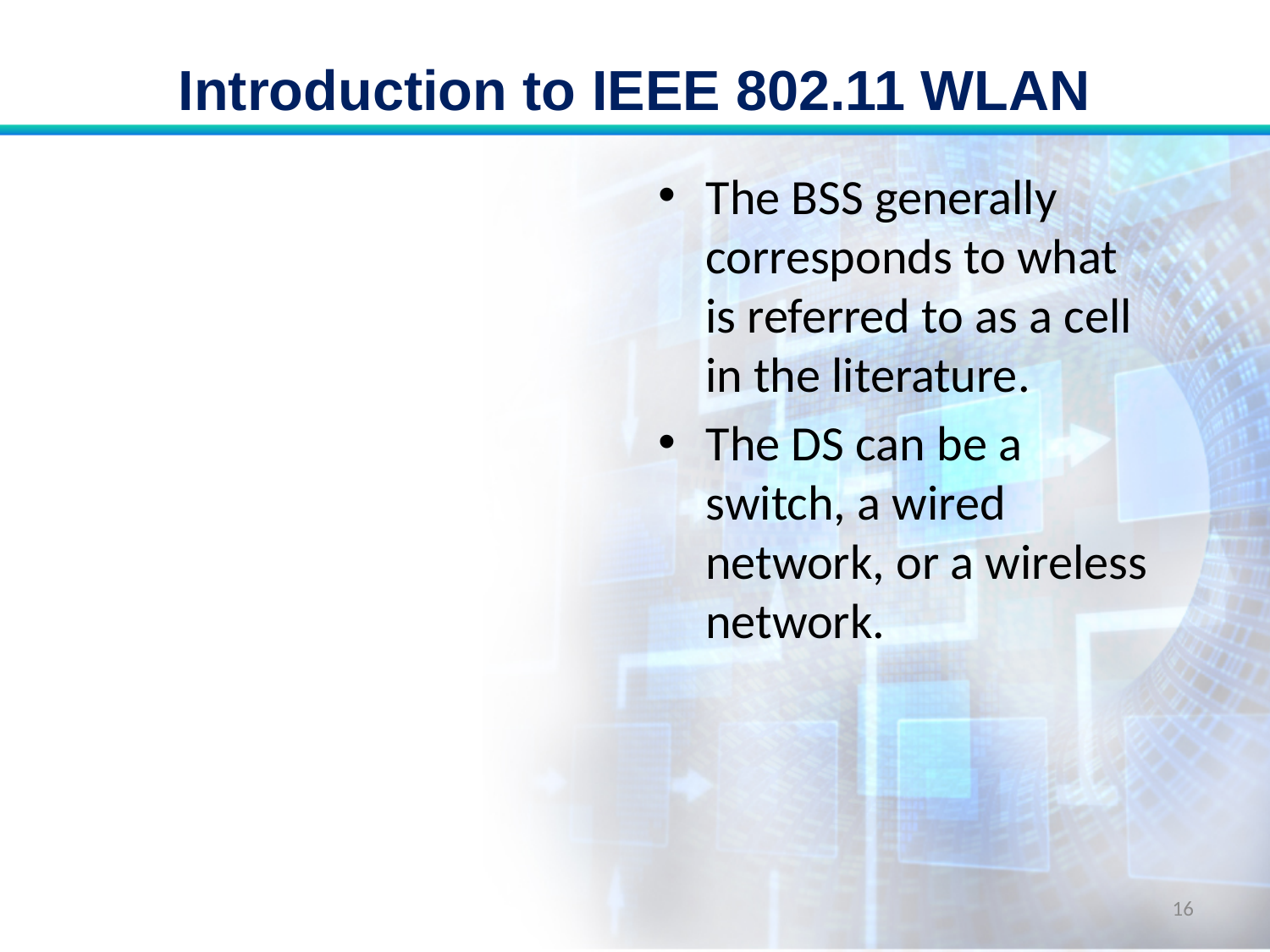

# Introduction to IEEE 802.11 WLAN
The BSS generally corresponds to what is referred to as a cell in the literature.
The DS can be a switch, a wired network, or a wireless network.

16